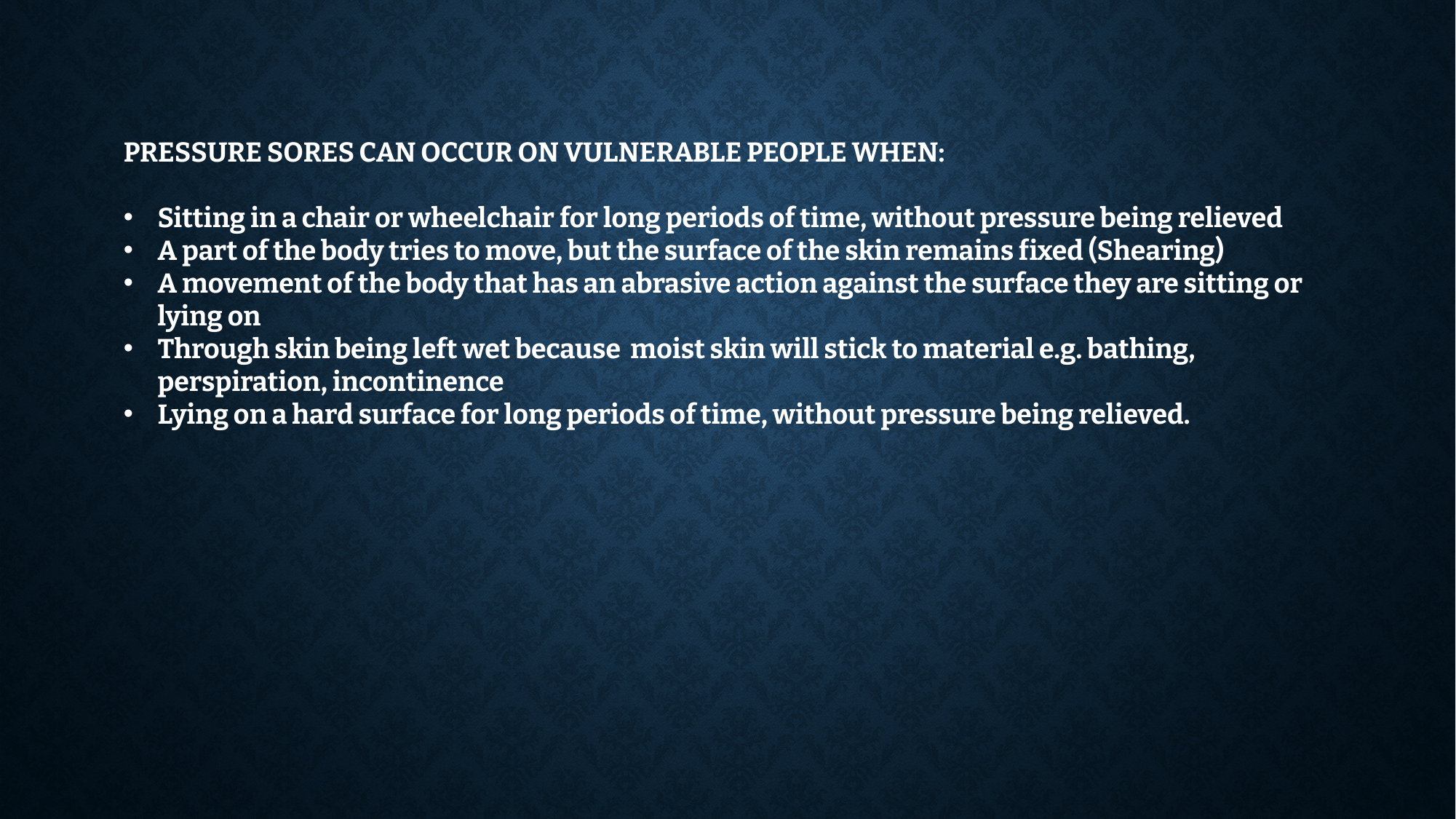

PRESSURE SORES CAN OCCUR ON VULNERABLE PEOPLE WHEN:

Sitting in a chair or wheelchair for long periods of time, without pressure being relieved
A part of the body tries to move, but the surface of the skin remains fixed (Shearing)
A movement of the body that has an abrasive action against the surface they are sitting or lying on
Through skin being left wet because  moist skin will stick to material e.g. bathing, perspiration, incontinence
Lying on a hard surface for long periods of time, without pressure being relieved.